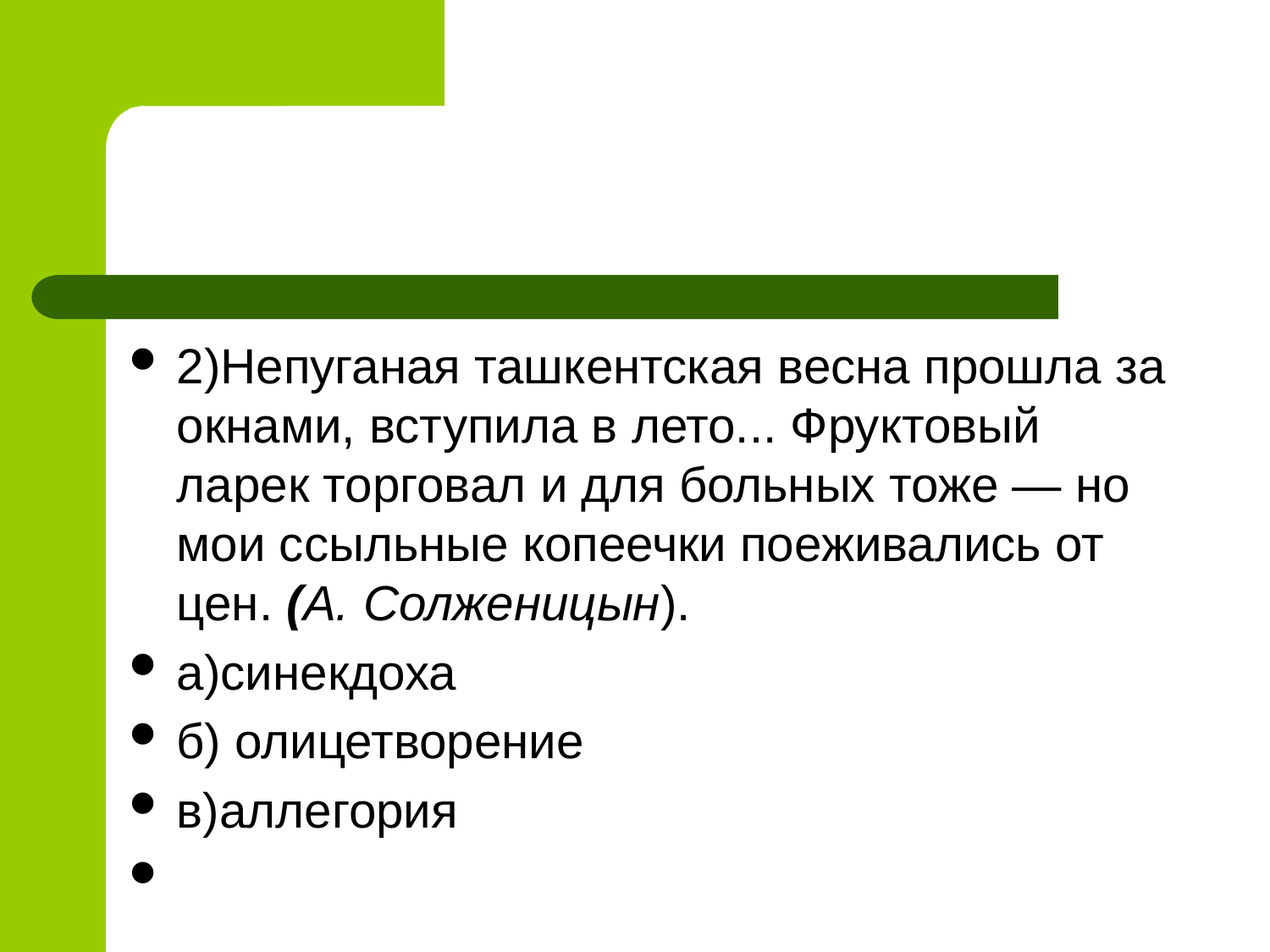

#
2)Непуганая ташкентская весна прошла за окнами, вступила в лето... Фруктовый ларек торговал и для больных тоже — но мои ссыльные копеечки поеживались от цен. (А. Солженицын).
а)синекдоха
б) олицетворение
в)аллегория